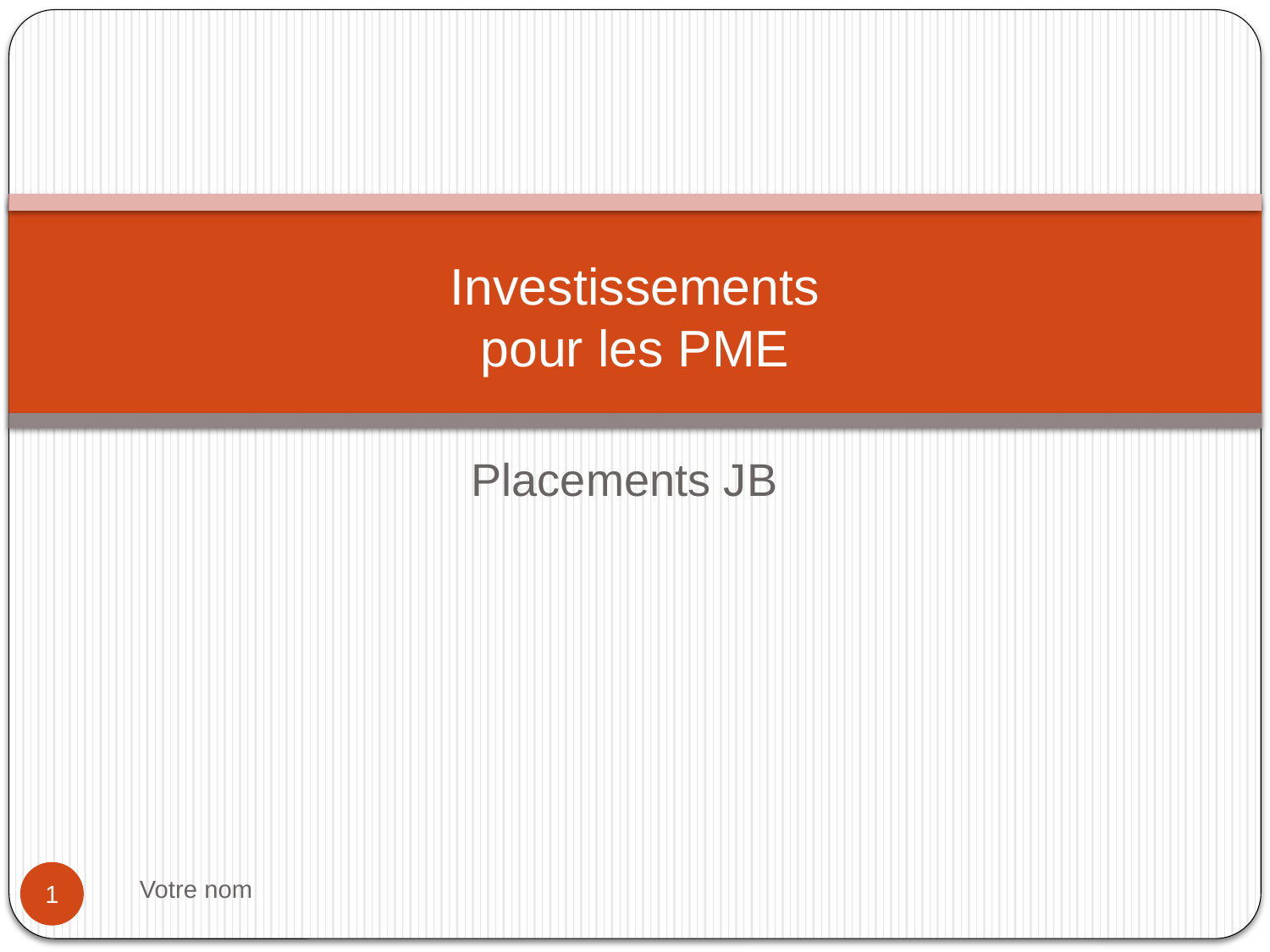

# Investissements pour les PME
Placements JB
Votre nom
1